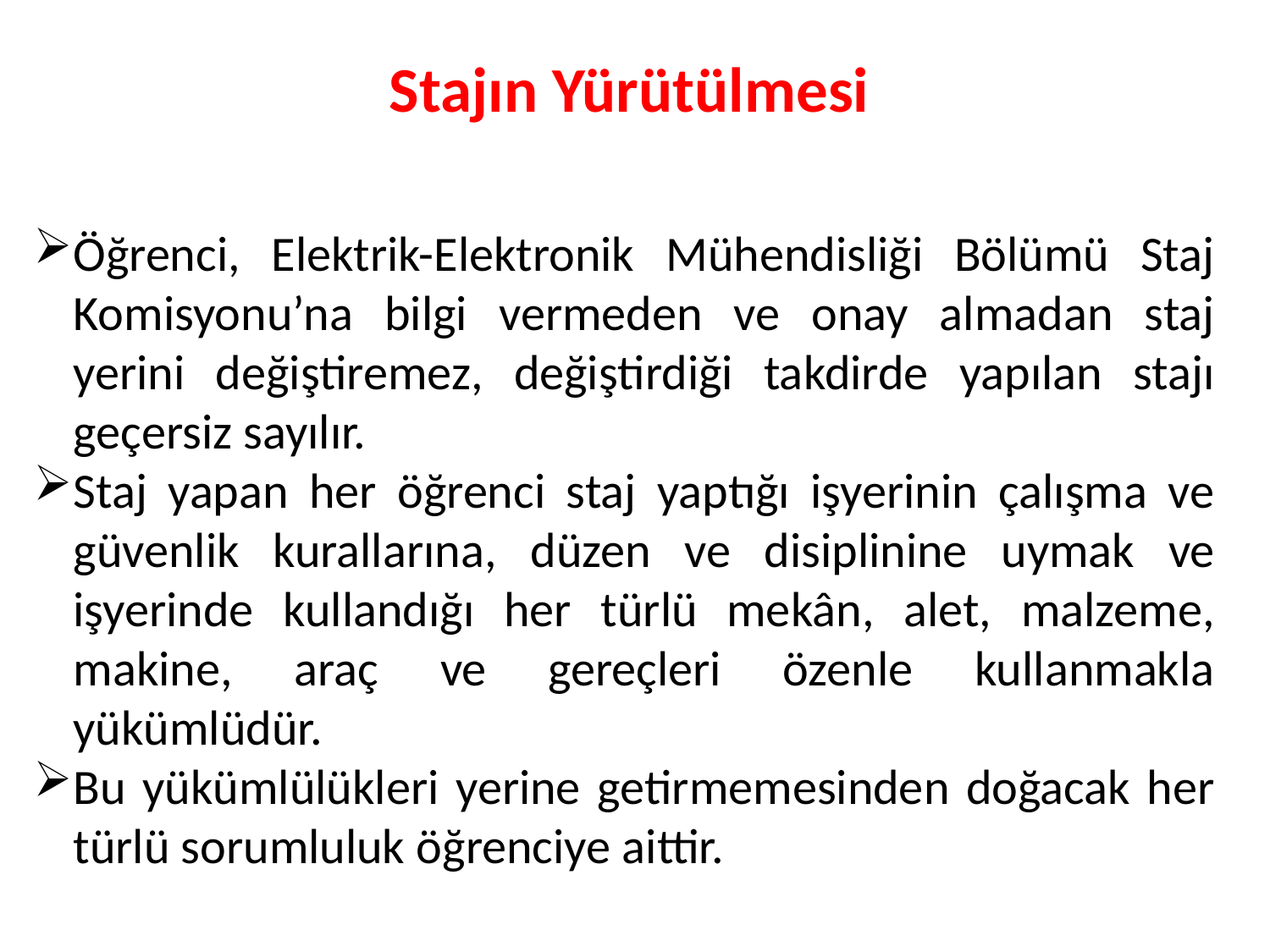

Stajın Yürütülmesi
Öğrenci, Elektrik-Elektronik Mühendisliği Bölümü Staj Komisyonu’na bilgi vermeden ve onay almadan staj yerini değiştiremez, değiştirdiği takdirde yapılan stajı geçersiz sayılır.
Staj yapan her öğrenci staj yaptığı işyerinin çalışma ve güvenlik kurallarına, düzen ve disiplinine uymak ve işyerinde kullandığı her türlü mekân, alet, malzeme, makine, araç ve gereçleri özenle kullanmakla yükümlüdür.
Bu yükümlülükleri yerine getirmemesinden doğacak her türlü sorumluluk öğrenciye aittir.